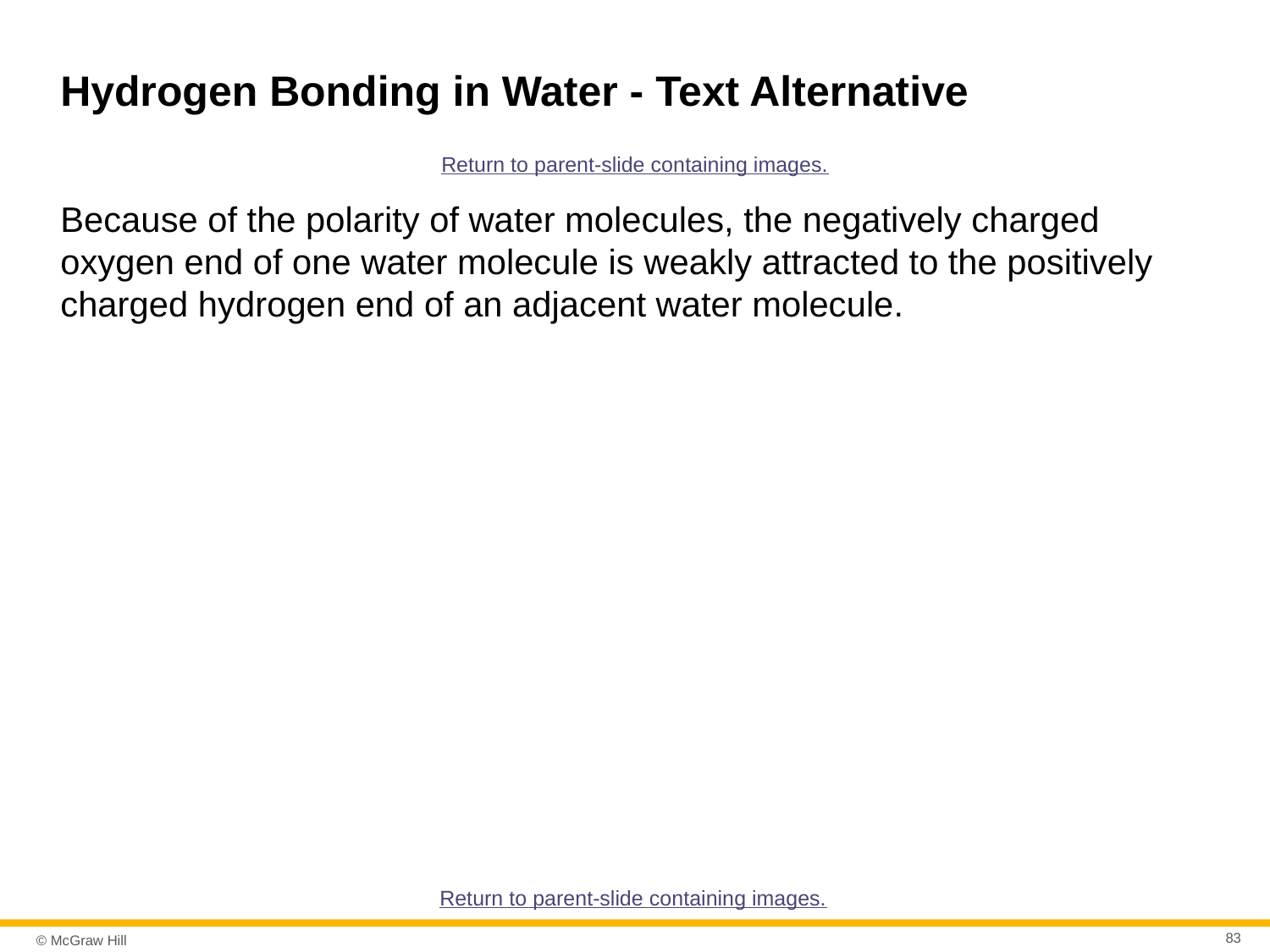

# Hydrogen Bonding in Water - Text Alternative
Return to parent-slide containing images.
Because of the polarity of water molecules, the negatively charged oxygen end of one water molecule is weakly attracted to the positively charged hydrogen end of an adjacent water molecule.
Return to parent-slide containing images.